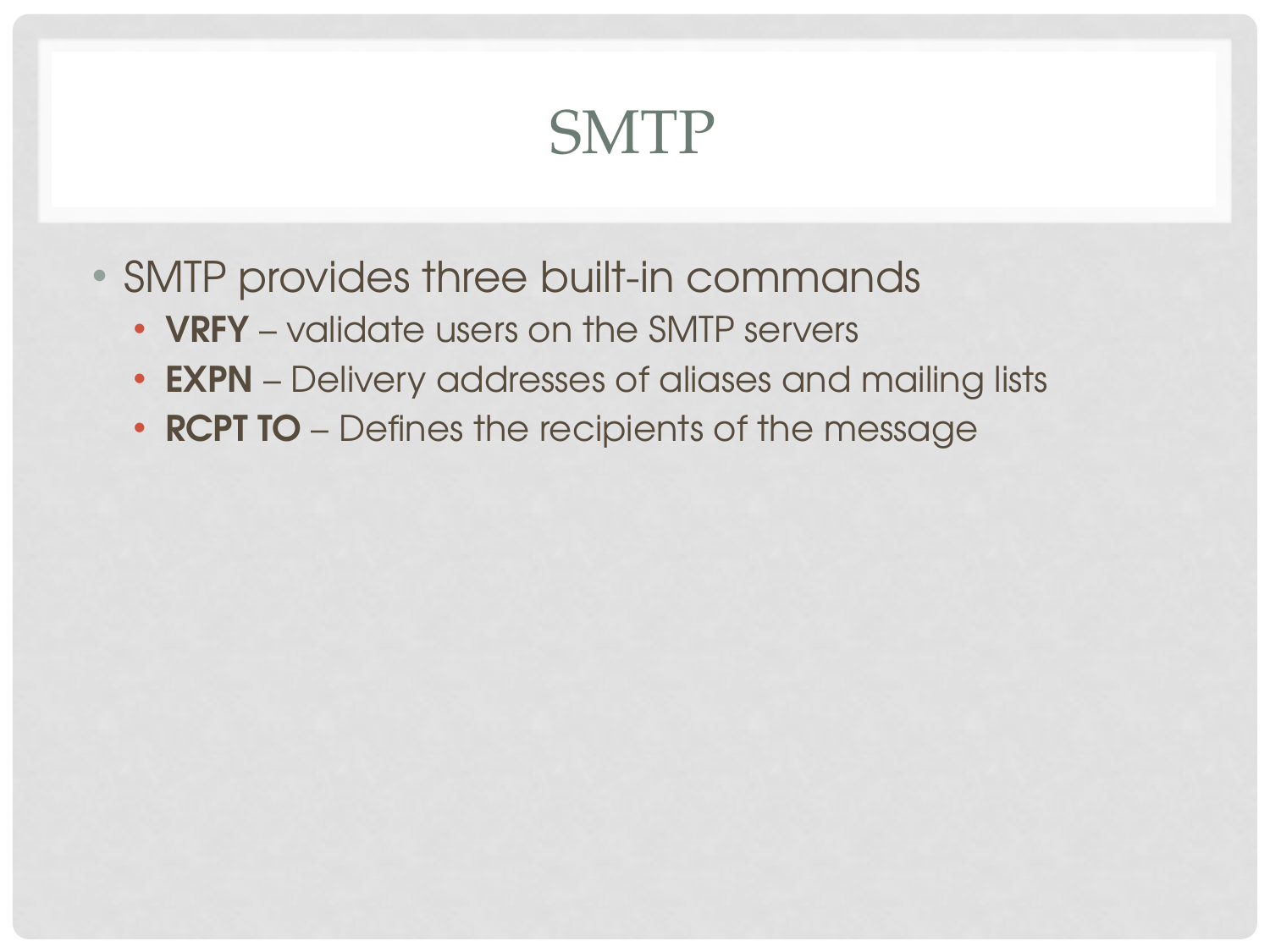

# smtp
SMTP provides three built-in commands
VRFY – validate users on the SMTP servers
EXPN – Delivery addresses of aliases and mailing lists
RCPT TO – Defines the recipients of the message